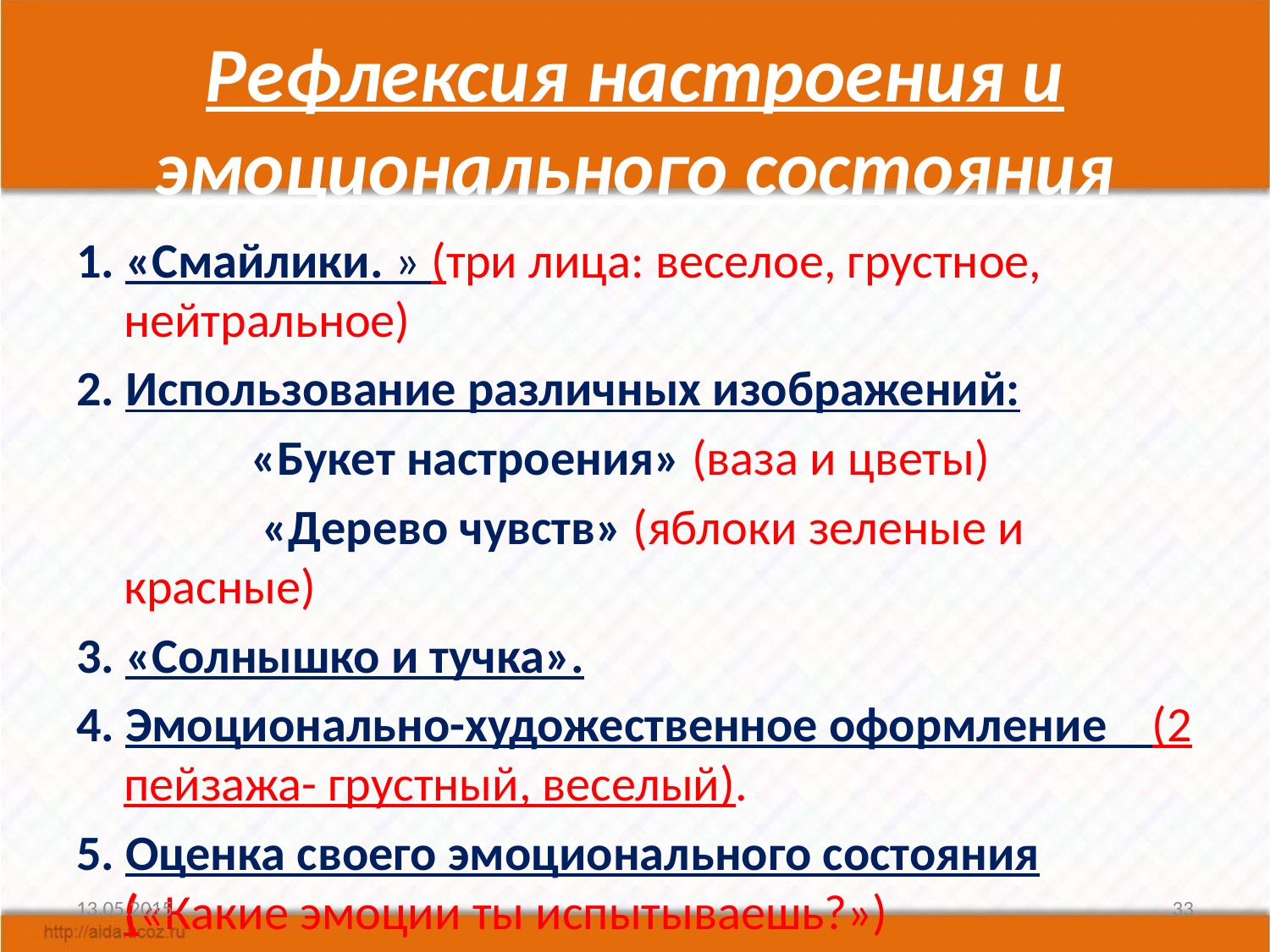

# Рефлексия настроения и эмоционального состояния
1. «Смайлики. » (три лица: веселое, грустное, нейтральное)
2. Использование различных изображений:
 		«Букет настроения» (ваза и цветы)
 		 «Дерево чувств» (яблоки зеленые и красные)
3. «Солнышко и тучка».
4. Эмоционально-художественное оформление    (2 пейзажа- грустный, веселый).
5. Оценка своего эмоционального состояния («Какие эмоции ты испытываешь?»)

13.05.2015
33